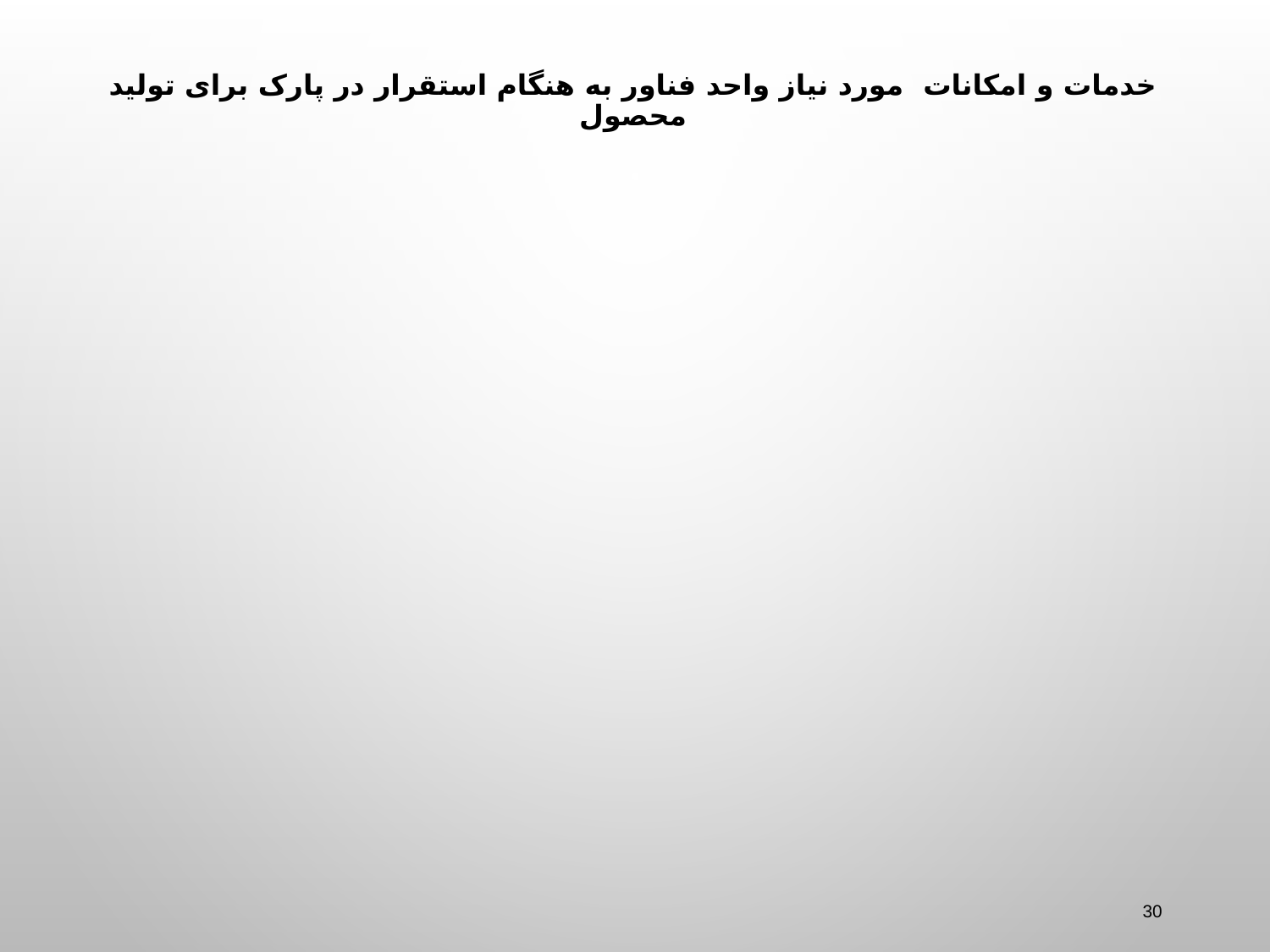

# خدمات و امکانات  مورد نياز واحد فناور به هنگام استقرار در پارک برای تولید محصول

30